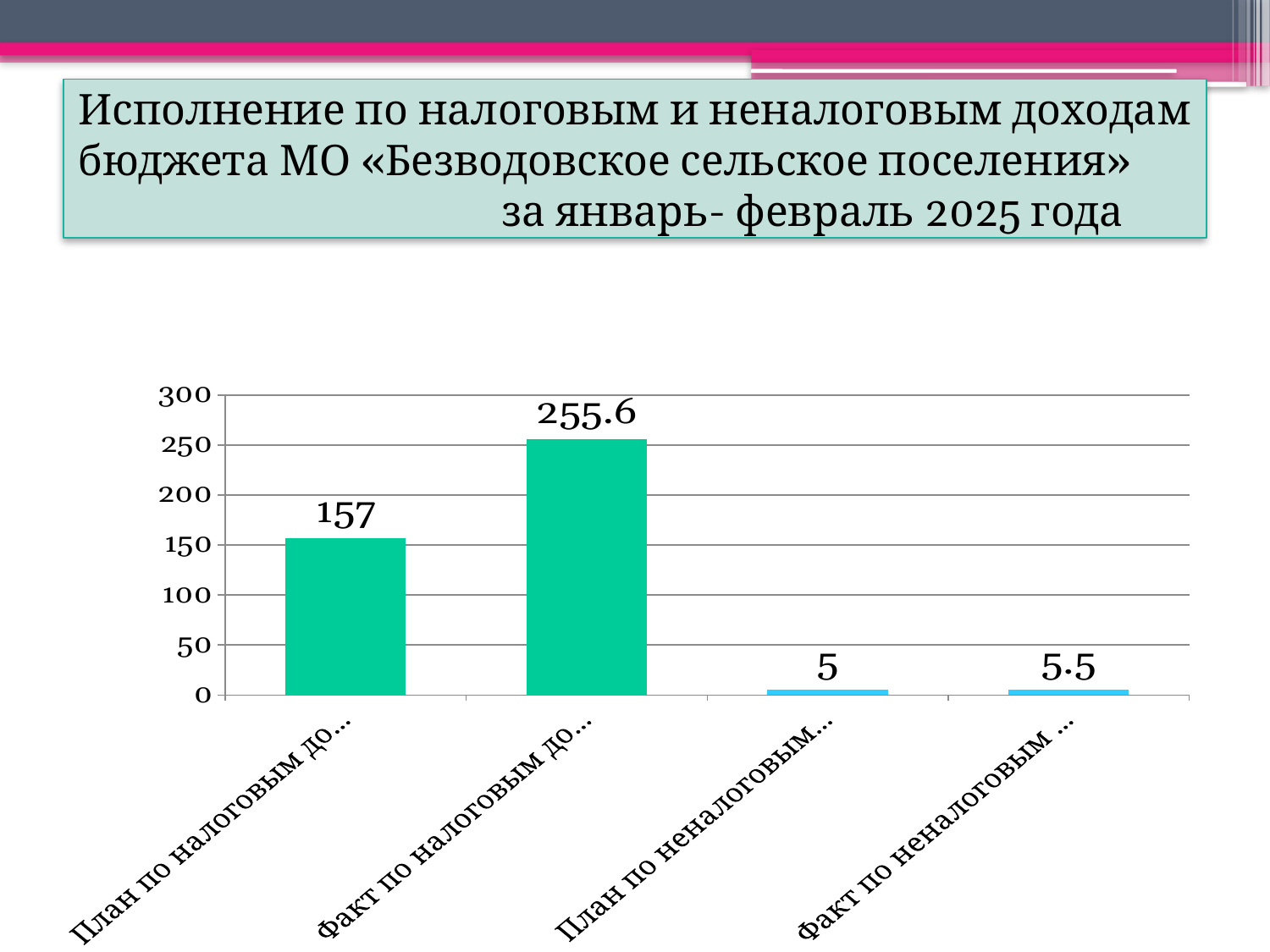

# Исполнение по налоговым и неналоговым доходам бюджета МО «Безводовское сельское поселения»                                          за январь- февраль 2025 года

### Chart

| Category | Столбец1 |
|---|---|
| План по налоговым доходам за январь - февраль 2025г. | 157.0 |
| Факт по налоговым доходам за январь - февраль 2025г. | 255.6 |
| План по неналоговым доходам за январь-февраль 2025г. | 5.0 |
| Факт по неналоговым доходам за январь- февраль 2025г. | 5.5 |